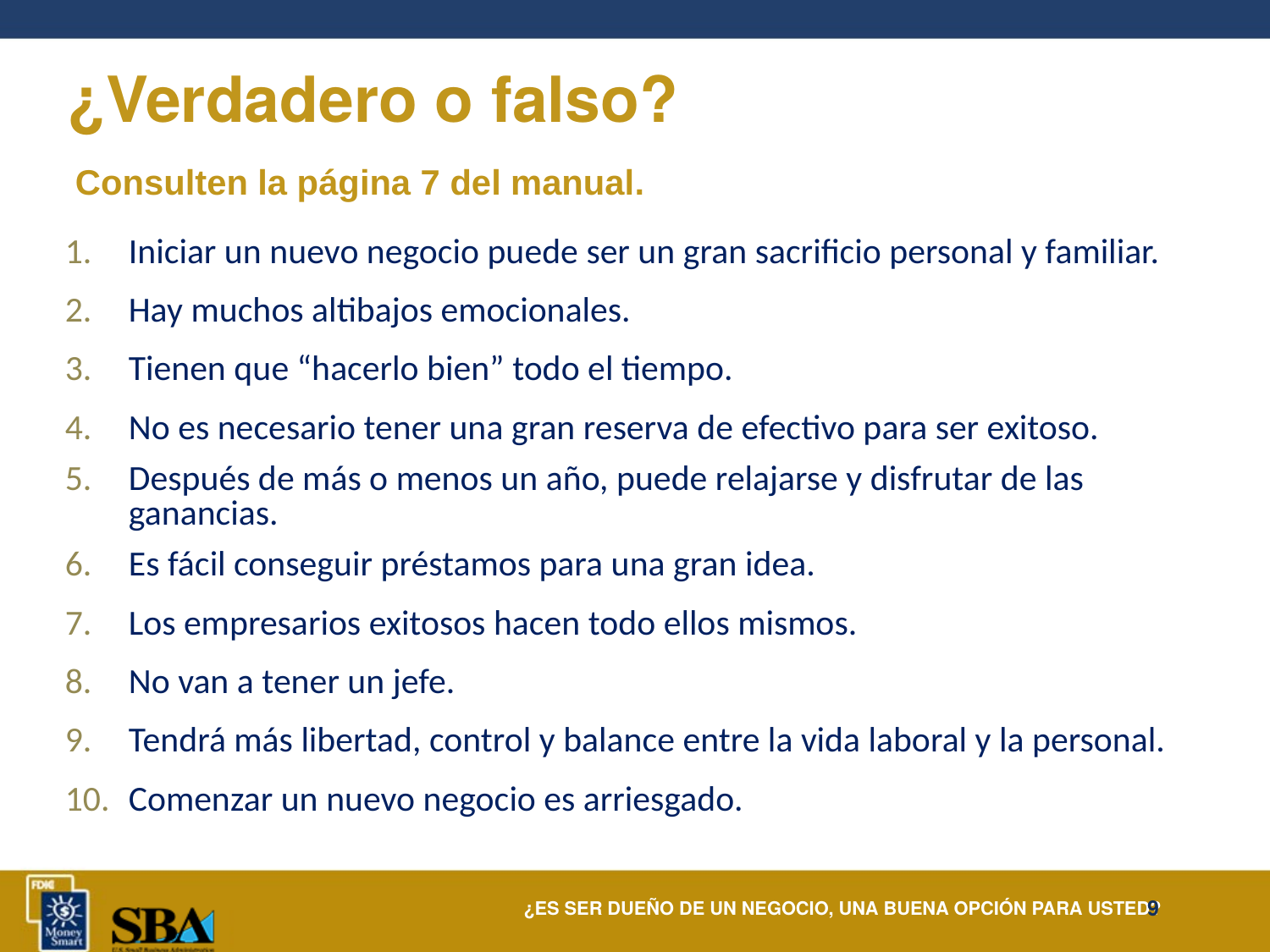

# ¿Verdadero o falso?
Consulten la página 7 del manual.
| Iniciar un nuevo negocio puede ser un gran sacrificio personal y familiar. |
| --- |
| Hay muchos altibajos emocionales. |
| Tienen que “hacerlo bien” todo el tiempo. |
| No es necesario tener una gran reserva de efectivo para ser exitoso. |
| Después de más o menos un año, puede relajarse y disfrutar de las ganancias. |
| Es fácil conseguir préstamos para una gran idea. |
| Los empresarios exitosos hacen todo ellos mismos. |
| No van a tener un jefe. |
| Tendrá más libertad, control y balance entre la vida laboral y la personal. |
| Comenzar un nuevo negocio es arriesgado. |